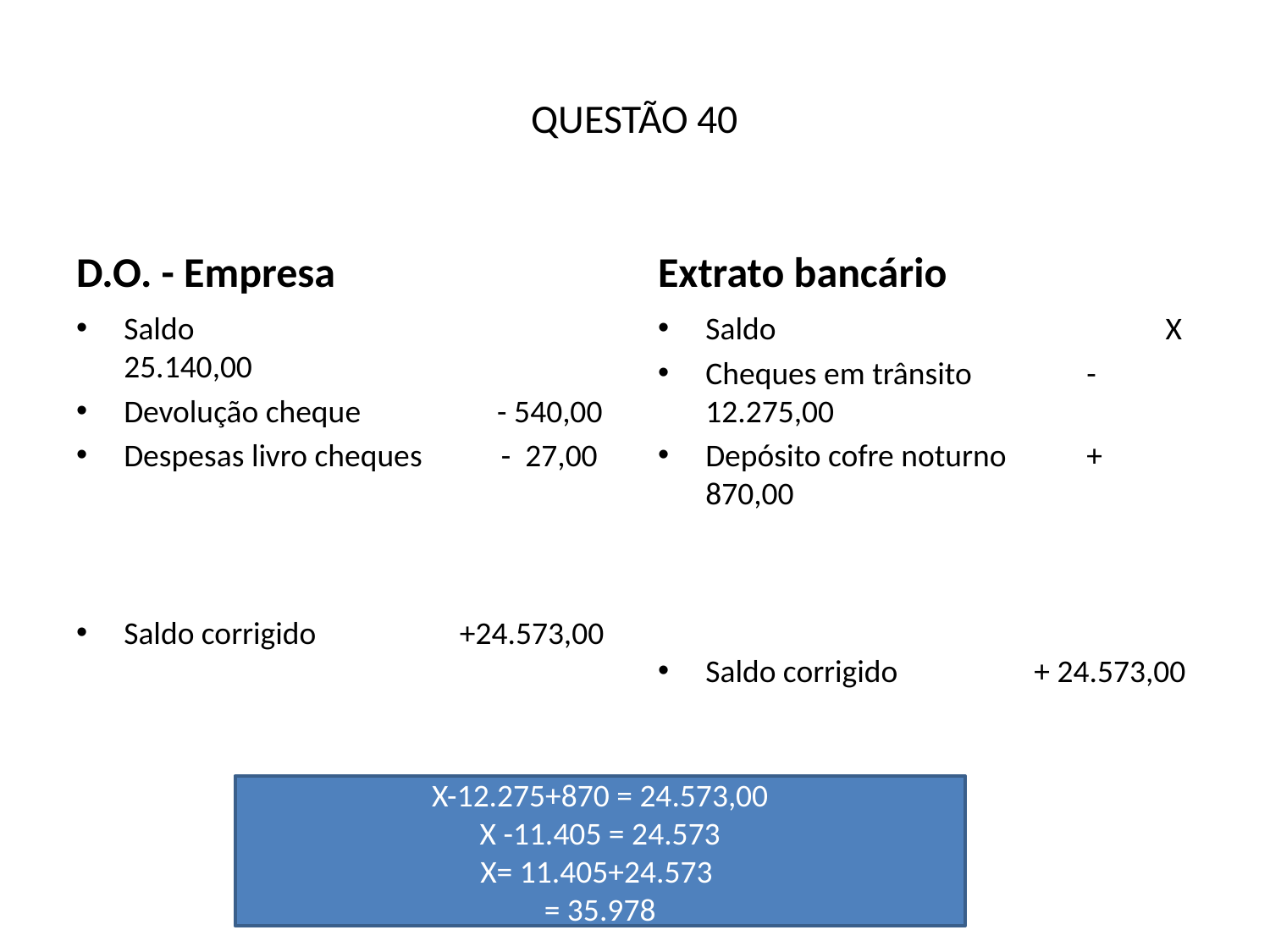

# QUESTÃO 40
D.O. - Empresa
Extrato bancário
Saldo			   25.140,00
Devolução cheque                   - 540,00
Despesas livro cheques           -  27,00

Saldo corrigido                    +24.573,00

Saldo			           X
Cheques em trânsito	- 12.275,00
Depósito cofre noturno	+     870,00

Saldo corrigido                   + 24.573,00

X-12.275+870 = 24.573,00
X -11.405 = 24.573
X= 11.405+24.573
= 35.978